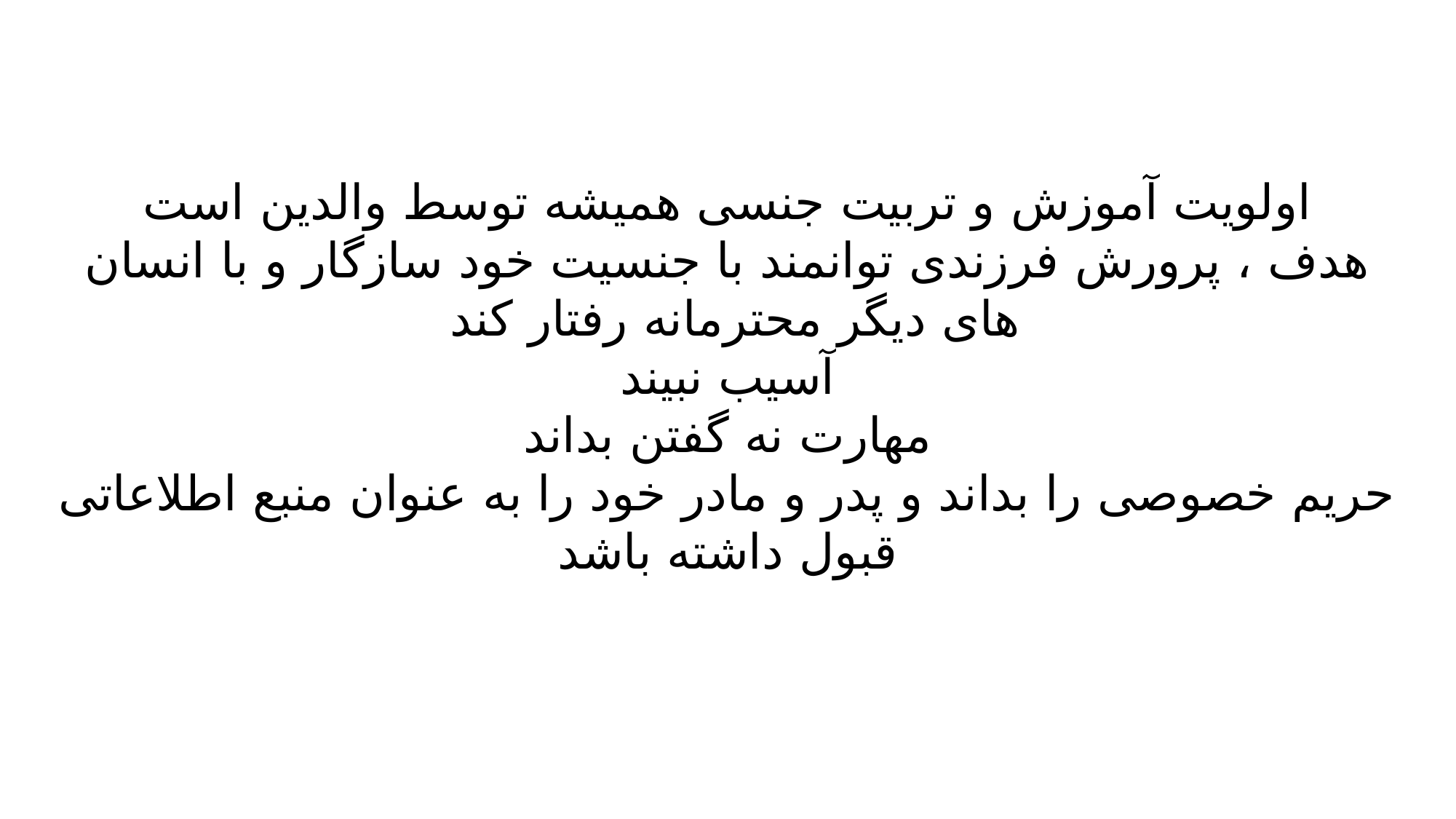

اولویت آموزش و تربیت جنسی همیشه توسط والدین است
هدف ، پرورش فرزندی توانمند با جنسیت خود سازگار و با انسان های دیگر محترمانه رفتار کند
آسیب نبیند
مهارت نه گفتن بداند
حریم خصوصی را بداند و پدر و مادر خود را به عنوان منبع اطلاعاتی قبول داشته باشد